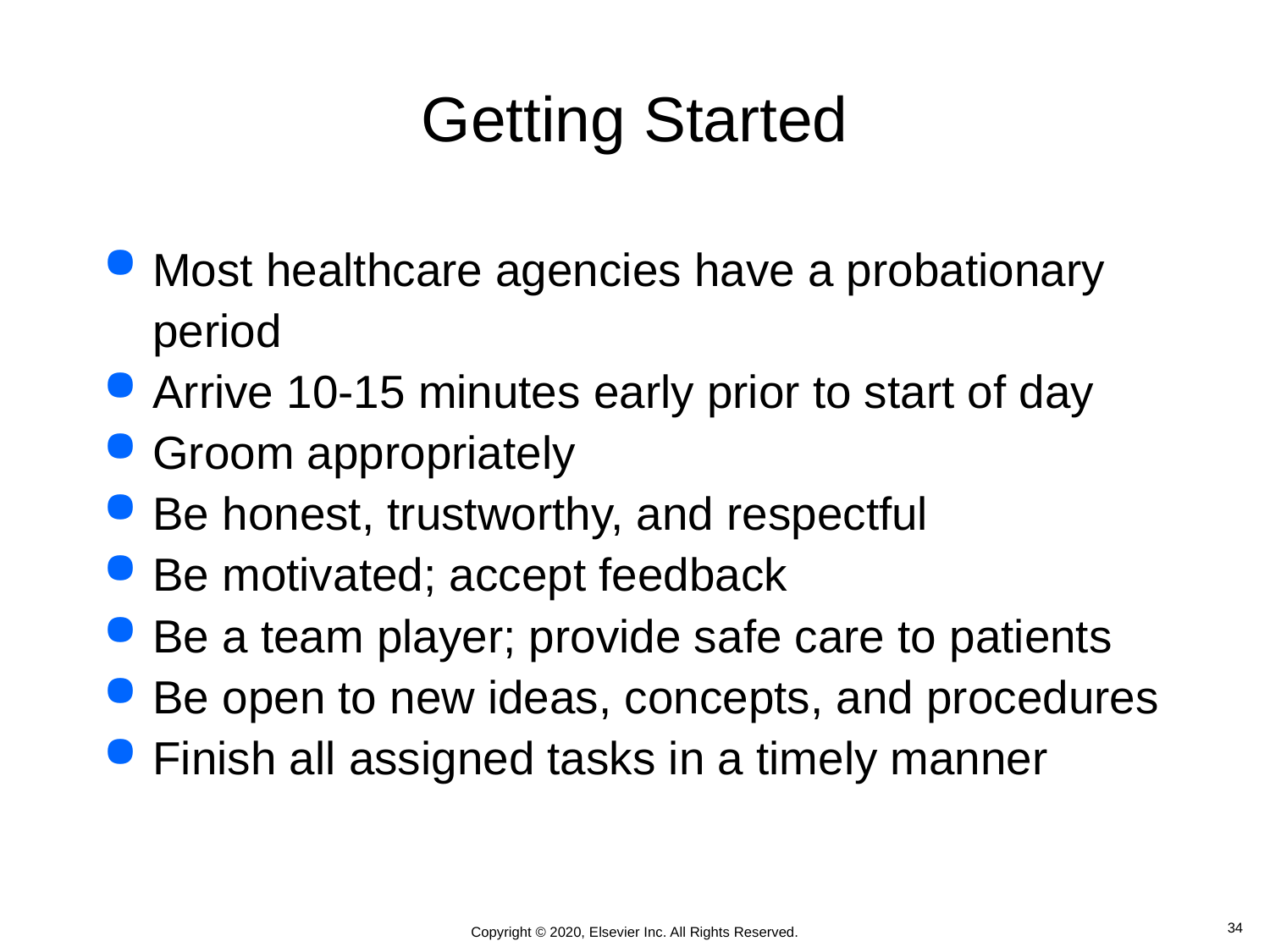

# Getting Started
Most healthcare agencies have a probationary period
Arrive 10-15 minutes early prior to start of day
Groom appropriately
Be honest, trustworthy, and respectful
Be motivated; accept feedback
Be a team player; provide safe care to patients
Be open to new ideas, concepts, and procedures
Finish all assigned tasks in a timely manner
 34